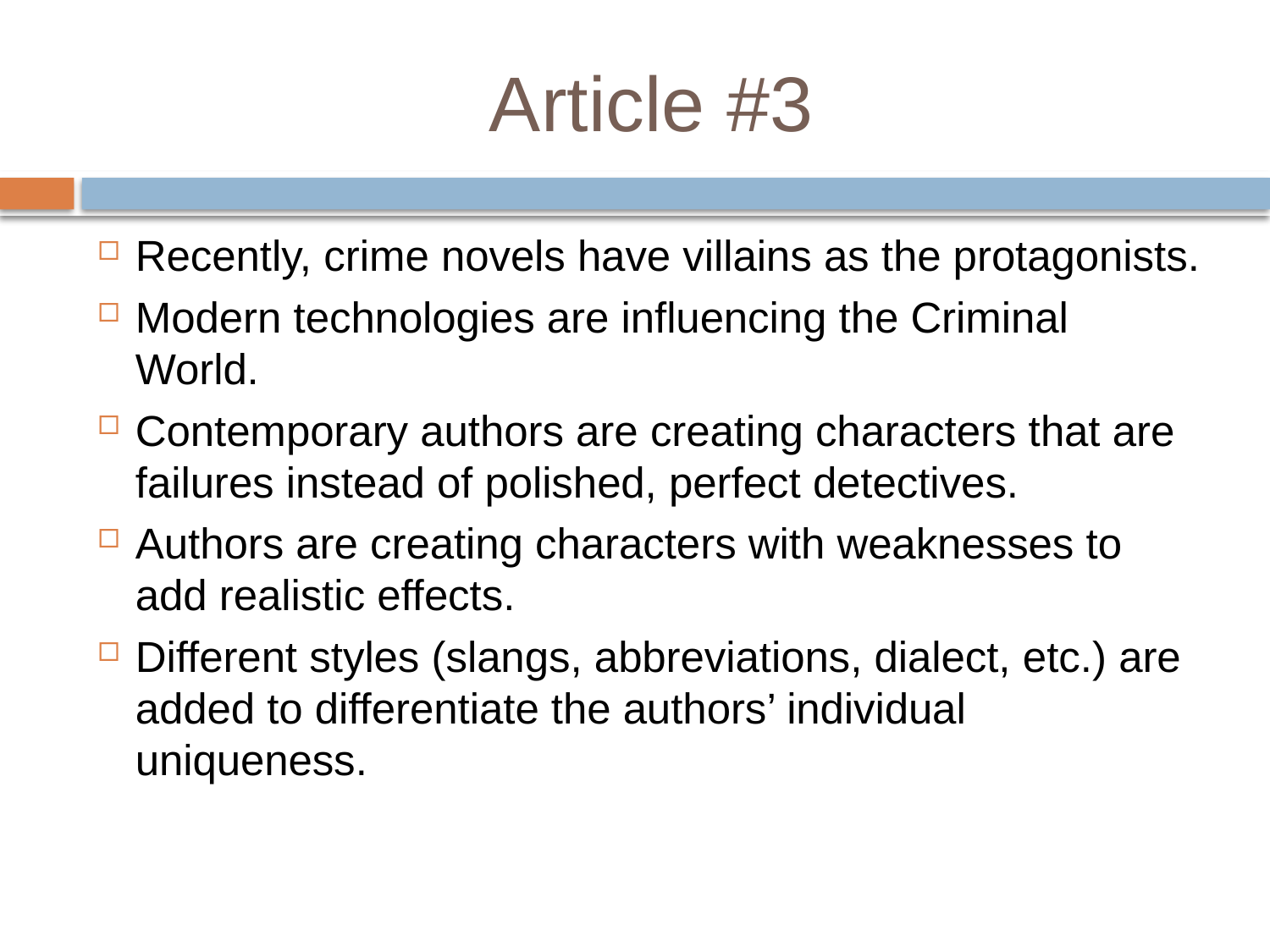

# Article #3
Recently, crime novels have villains as the protagonists.
Modern technologies are influencing the Criminal World.
Contemporary authors are creating characters that are failures instead of polished, perfect detectives.
Authors are creating characters with weaknesses to add realistic effects.
Different styles (slangs, abbreviations, dialect, etc.) are added to differentiate the authors’ individual uniqueness.